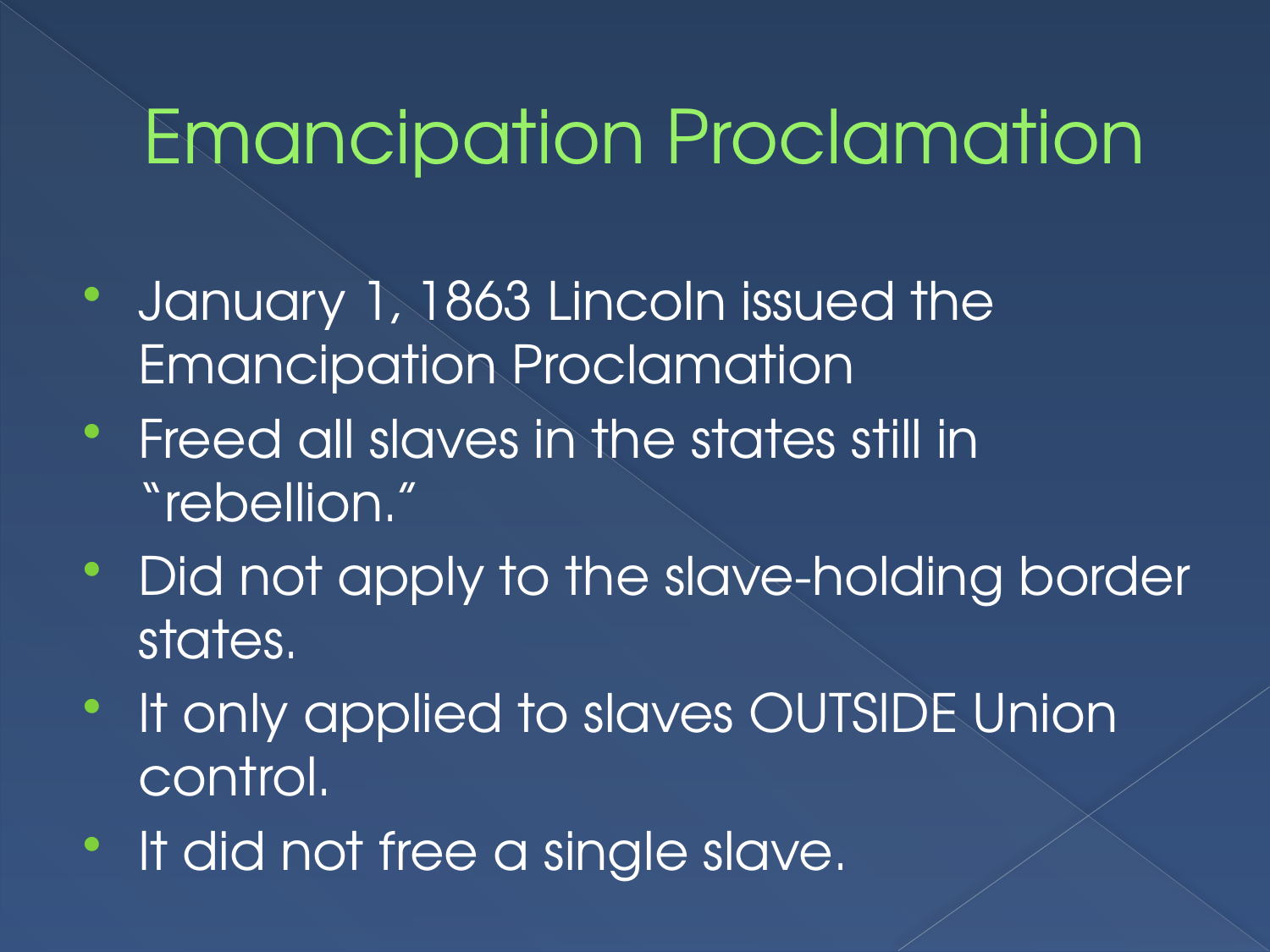

# Emancipation Proclamation
January 1, 1863 Lincoln issued the Emancipation Proclamation
Freed all slaves in the states still in “rebellion.”
Did not apply to the slave-holding border states.
It only applied to slaves OUTSIDE Union control.
It did not free a single slave.